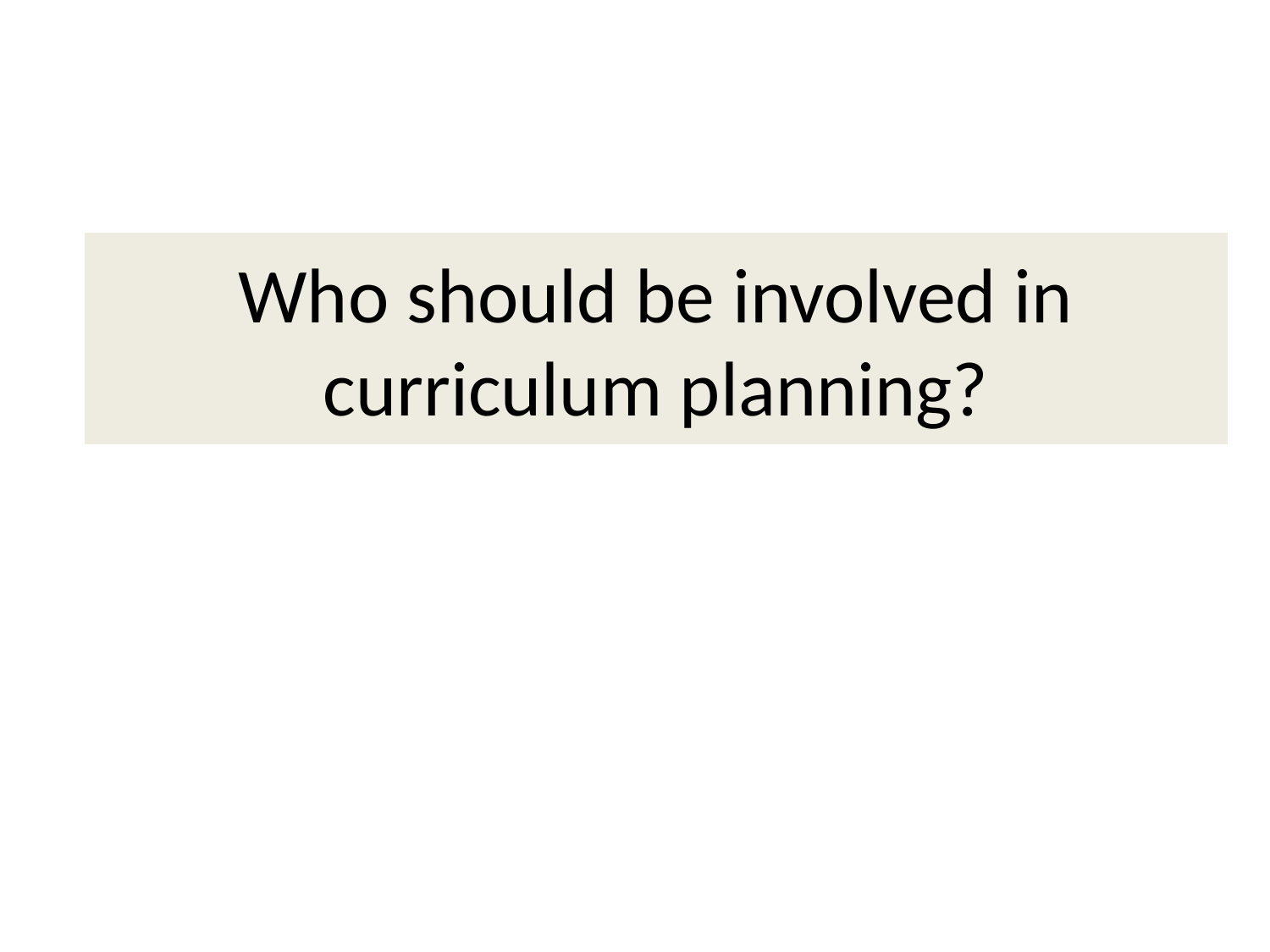

# Who should be involved in curriculum planning?